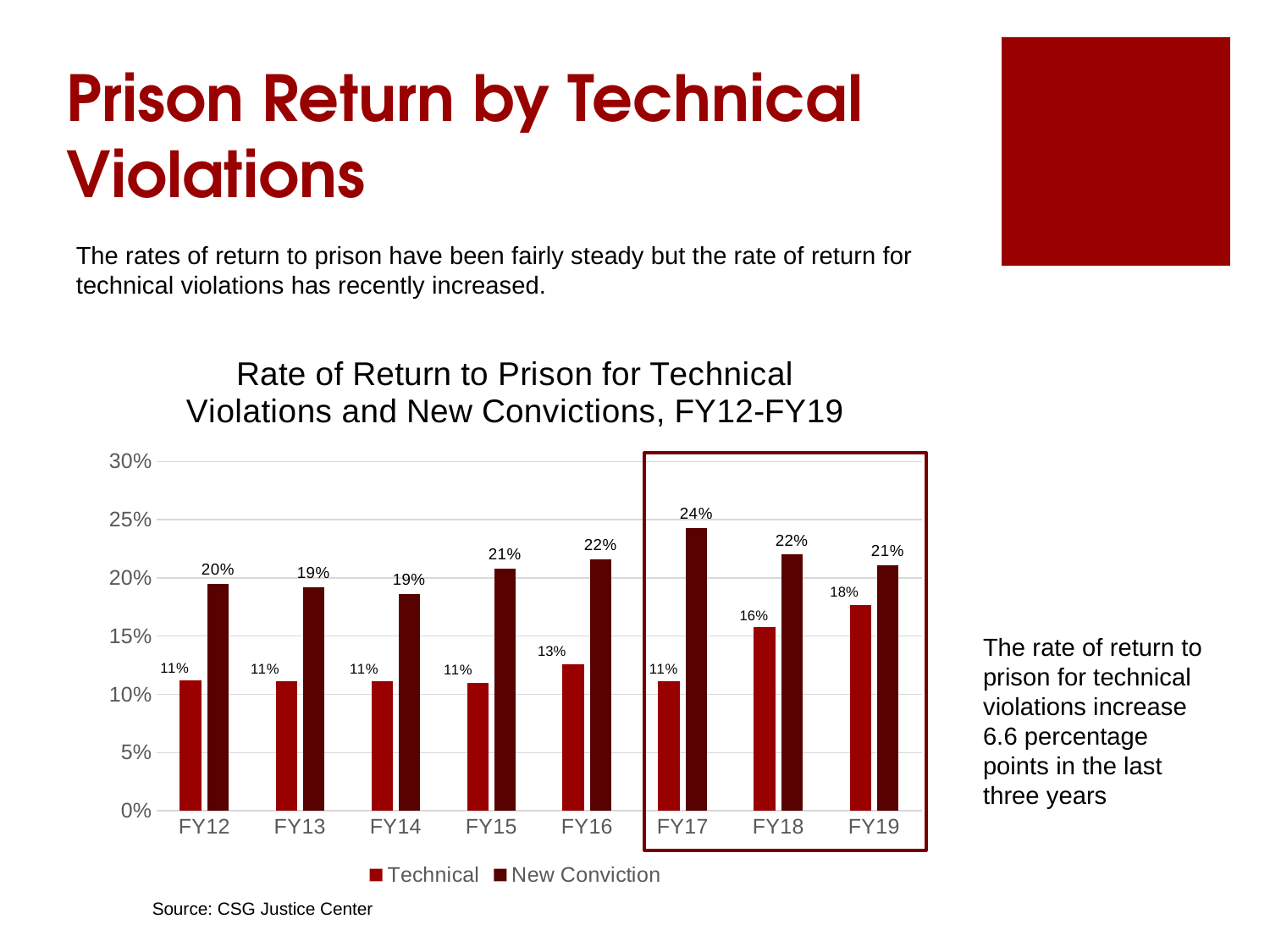

# Prison Return by Technical Violations
The rates of return to prison have been fairly steady but the rate of return for technical violations has recently increased.

### Chart: Rate of Return to Prison for Technical Violations and New Convictions, FY12-FY19

| Category | Technical | New Conviction |
|---|---|---|
| FY12 | 0.112 | 0.195 |
| FY13 | 0.111 | 0.192 |
| FY14 | 0.111 | 0.186 |
| FY15 | 0.11 | 0.208 |
| FY16 | 0.126 | 0.216 |
| FY17 | 0.111 | 0.243 |
| FY18 | 0.158 | 0.22 |
| FY19 | 0.177 | 0.211 |
The rate of return to prison for technical violations increase 6.6 percentage points in the last three years
Source: CSG Justice Center